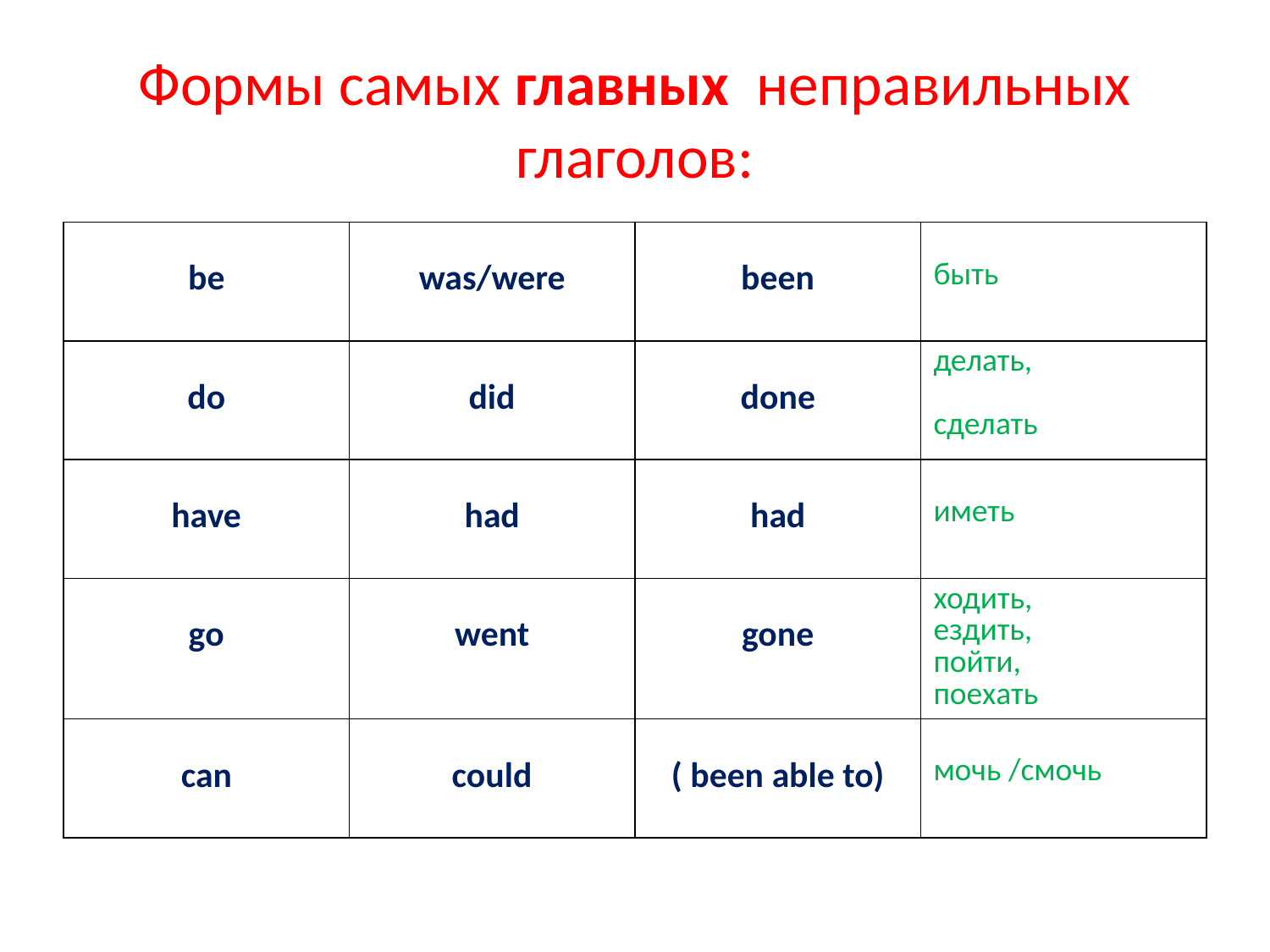

# Формы самых главных  неправильных глаголов:
| be | was/were | been | быть |
| --- | --- | --- | --- |
| do | did | done | делать, сделать |
| have | had | had | иметь |
| go | went | gone | ходить, ездить, пойти, поехать |
| can | could | ( been able to) | мочь /смочь |